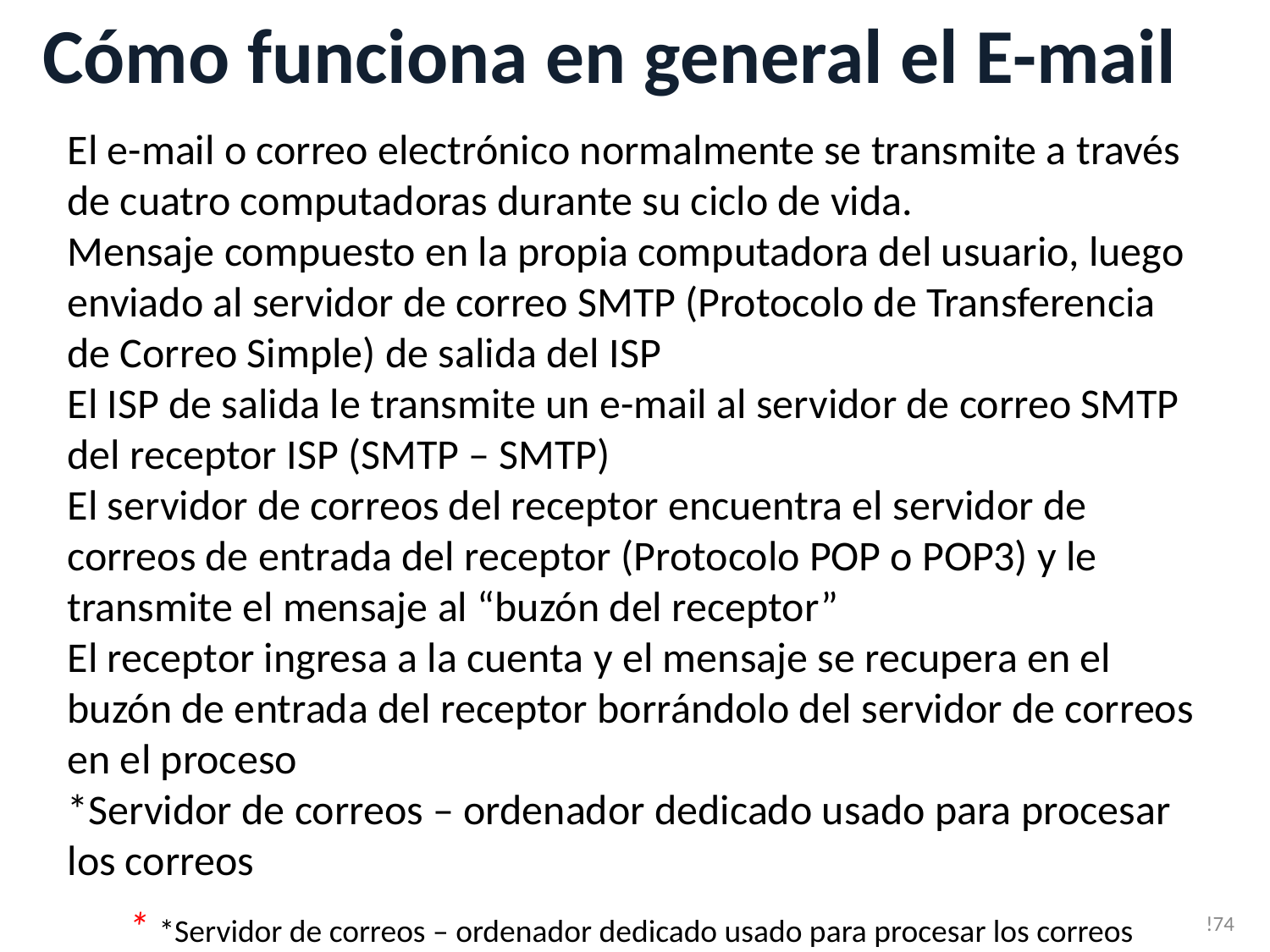

# Cómo funciona en general el E-mail
El e-mail o correo electrónico normalmente se transmite a través de cuatro computadoras durante su ciclo de vida.
Mensaje compuesto en la propia computadora del usuario, luego enviado al servidor de correo SMTP (Protocolo de Transferencia de Correo Simple) de salida del ISP
El ISP de salida le transmite un e-mail al servidor de correo SMTP del receptor ISP (SMTP – SMTP)
El servidor de correos del receptor encuentra el servidor de correos de entrada del receptor (Protocolo POP o POP3) y le transmite el mensaje al “buzón del receptor”
El receptor ingresa a la cuenta y el mensaje se recupera en el buzón de entrada del receptor borrándolo del servidor de correos en el proceso
*Servidor de correos – ordenador dedicado usado para procesar los correos
* *Servidor de correos – ordenador dedicado usado para procesar los correos

!74